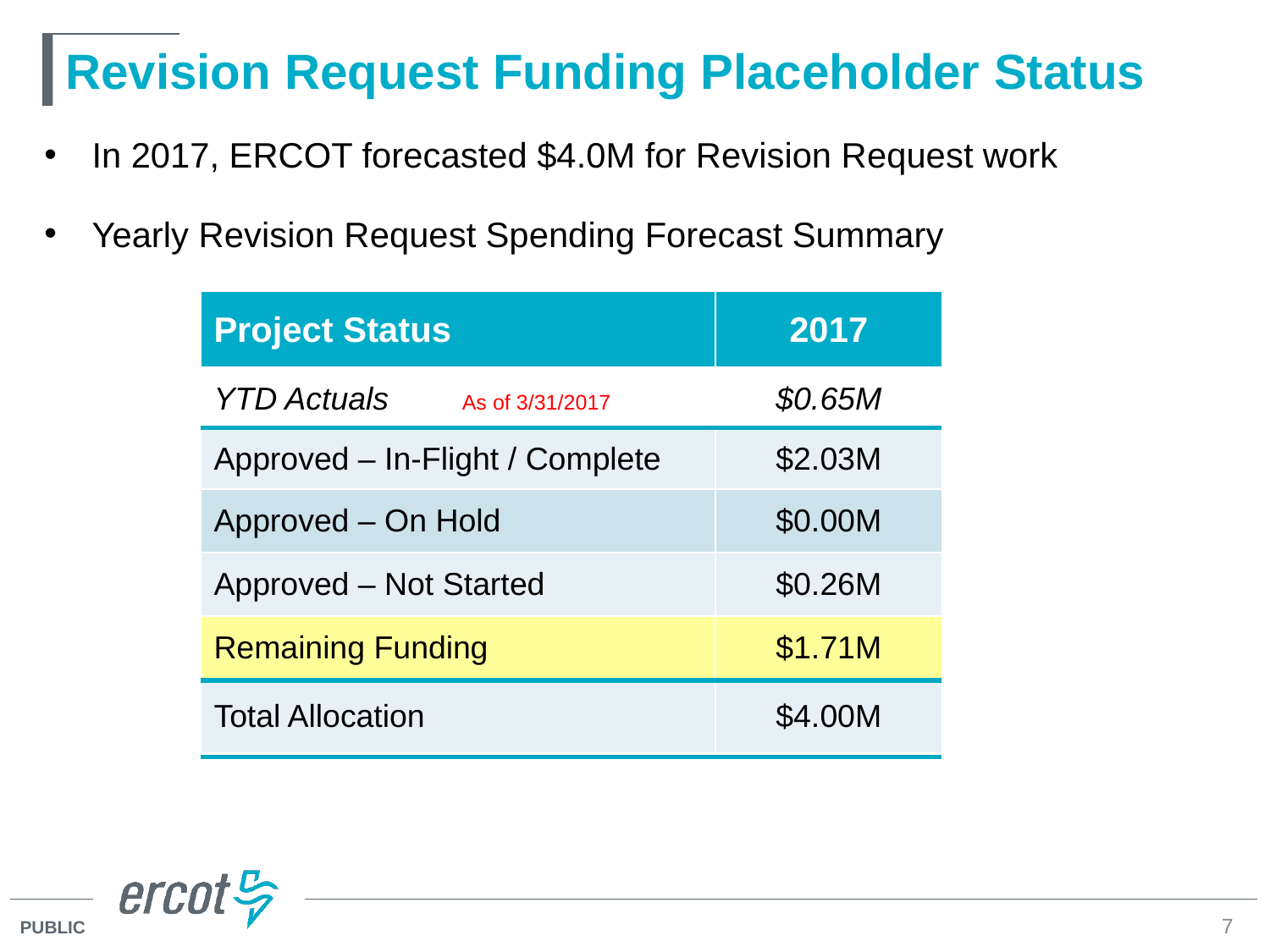

# Revision Request Funding Placeholder Status
In 2017, ERCOT forecasted $4.0M for Revision Request work

Yearly Revision Request Spending Forecast Summary
| Project Status | 2017 |
| --- | --- |
| YTD Actuals | $0.65M |
| Approved – In-Flight / Complete | $2.03M |
| Approved – On Hold | $0.00M |
| Approved – Not Started | $0.26M |
| Remaining Funding | $1.71M |
| Total Allocation | $4.00M |
As of 3/31/2017
7